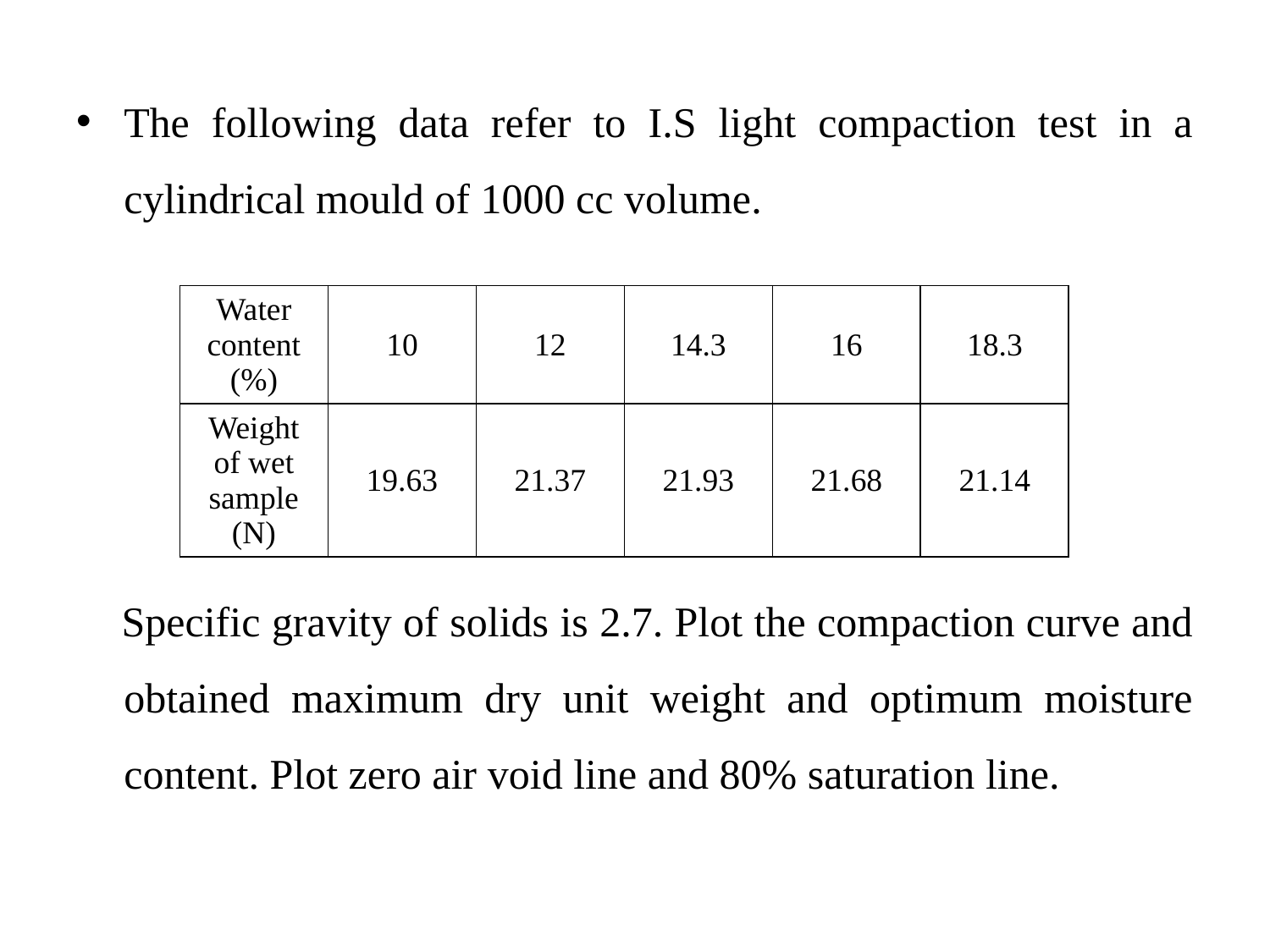

The following data refer to I.S light compaction test in a cylindrical mould of 1000 cc volume.

    Specific gravity of solids is 2.7. Plot the compaction curve and obtained maximum dry unit weight and optimum moisture content. Plot zero air void line and 80% saturation line.

| Water content (%) | 10 | 12 | 14.3 | 16 | 18.3 |
| --- | --- | --- | --- | --- | --- |
| Weight of wet sample (N) | 19.63 | 21.37 | 21.93 | 21.68 | 21.14 |